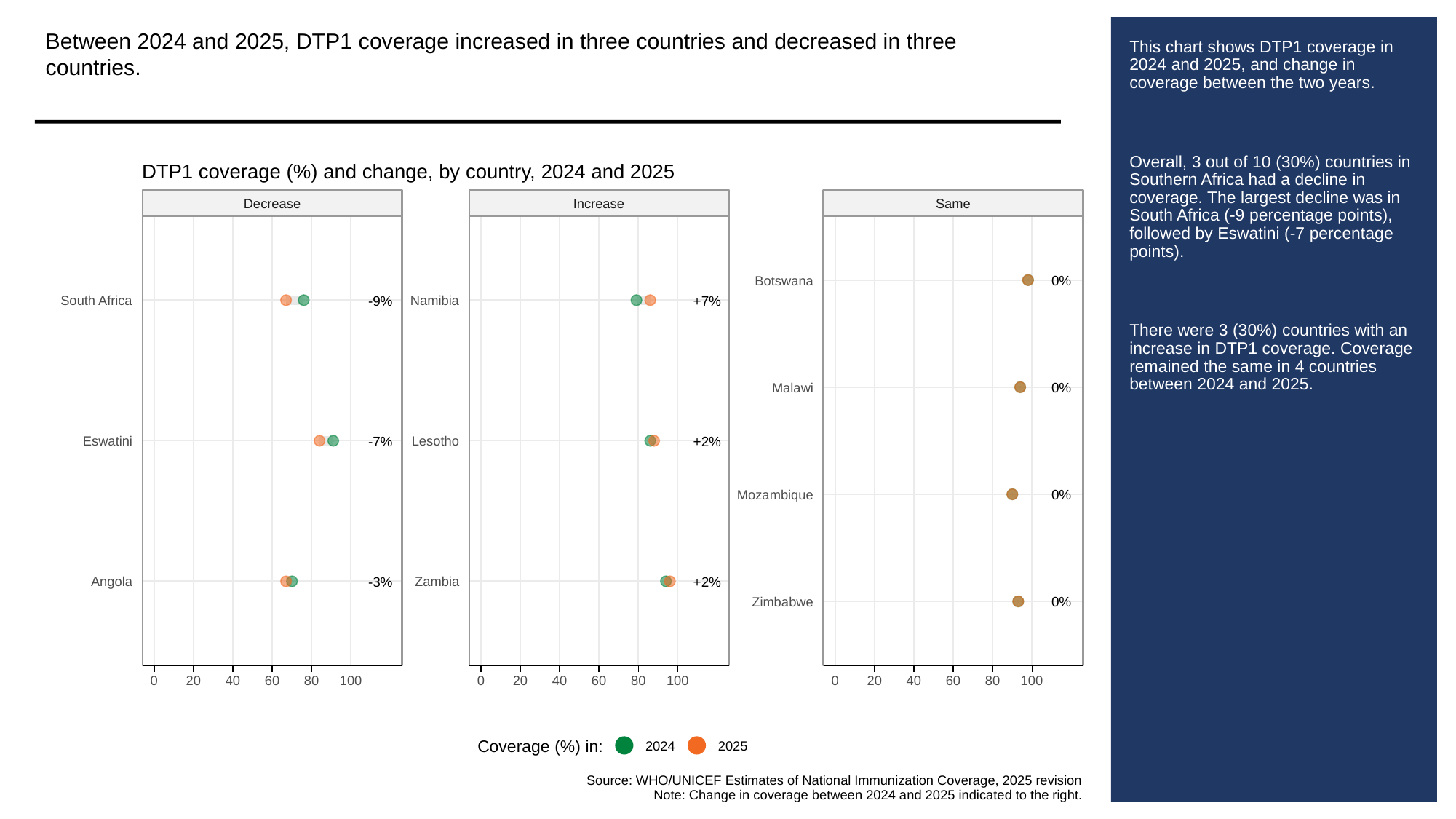

Between 2024 and 2025, DTP1 coverage increased in three countries and decreased in three countries.
# This chart shows DTP1 coverage in 2024 and 2025, and change in coverage between the two years.

Overall, 3 out of 10 (30%) countries in Southern Africa had a decline in coverage. The largest decline was in South Africa (-9 percentage points), followed by Eswatini (-7 percentage points).

There were 3 (30%) countries with an increase in DTP1 coverage. Coverage remained the same in 4 countries between 2024 and 2025.

DTP1 coverage (%) and change, by country, 2024 and 2025

Decrease
Increase
Same

0%
Botswana

-9%
+7%
South Africa
Namibia

0%
Malawi

-7%
+2%
Eswatini
Lesotho

0%
Mozambique

-3%
+2%
Angola
Zambia

0%
Zimbabwe

0
20
40
60
80
100
0
20
40
60
80
100
0
20
40
60
80
100

Coverage (%) in:
2024
2025
Source: WHO/UNICEF Estimates of National Immunization Coverage, 2025 revision
Note: Change in coverage between 2024 and 2025 indicated to the right.